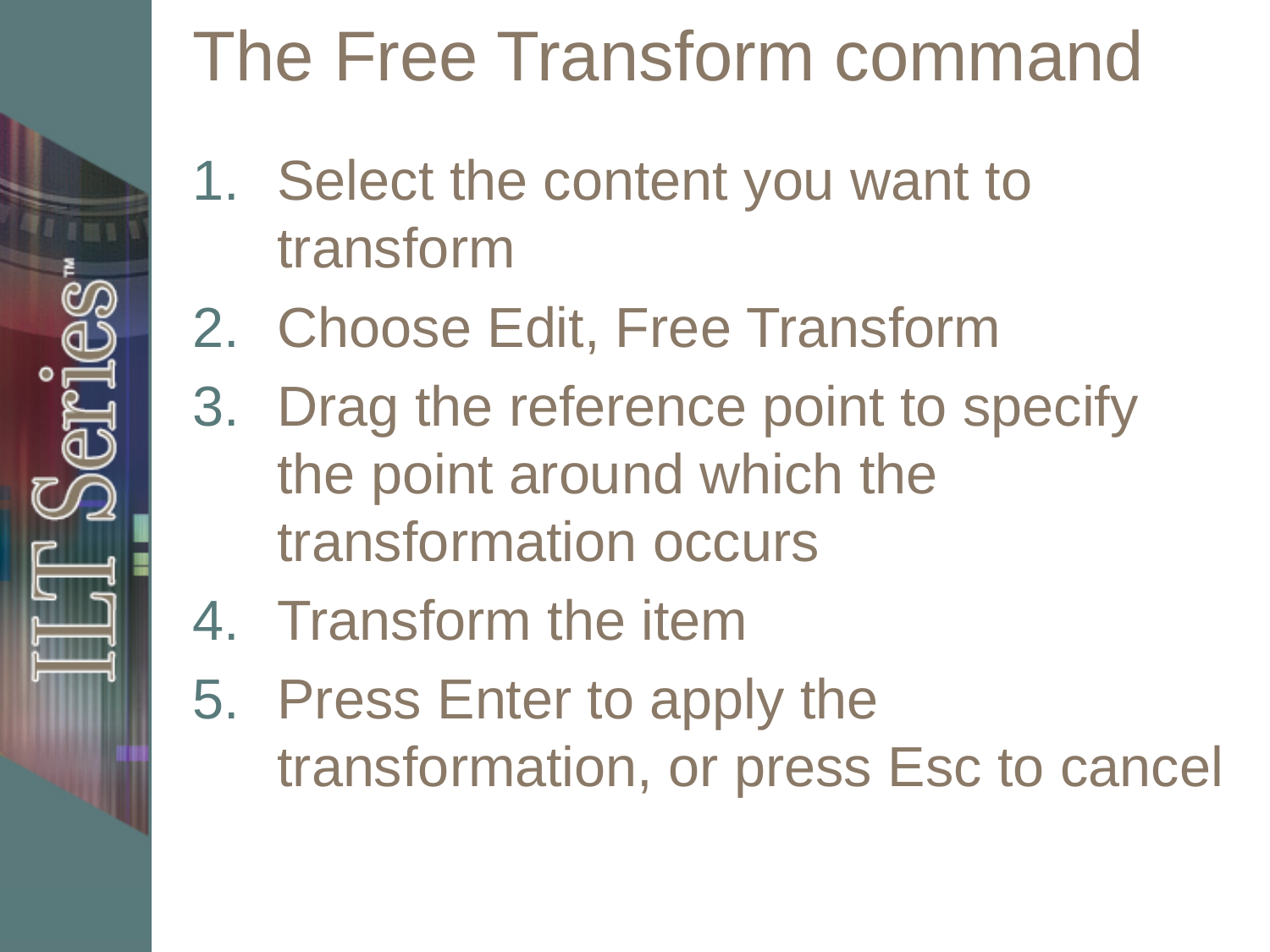

# The Free Transform command
Select the content you want to transform
Choose Edit, Free Transform
Drag the reference point to specify the point around which the transformation occurs
Transform the item
Press Enter to apply the transformation, or press Esc to cancel